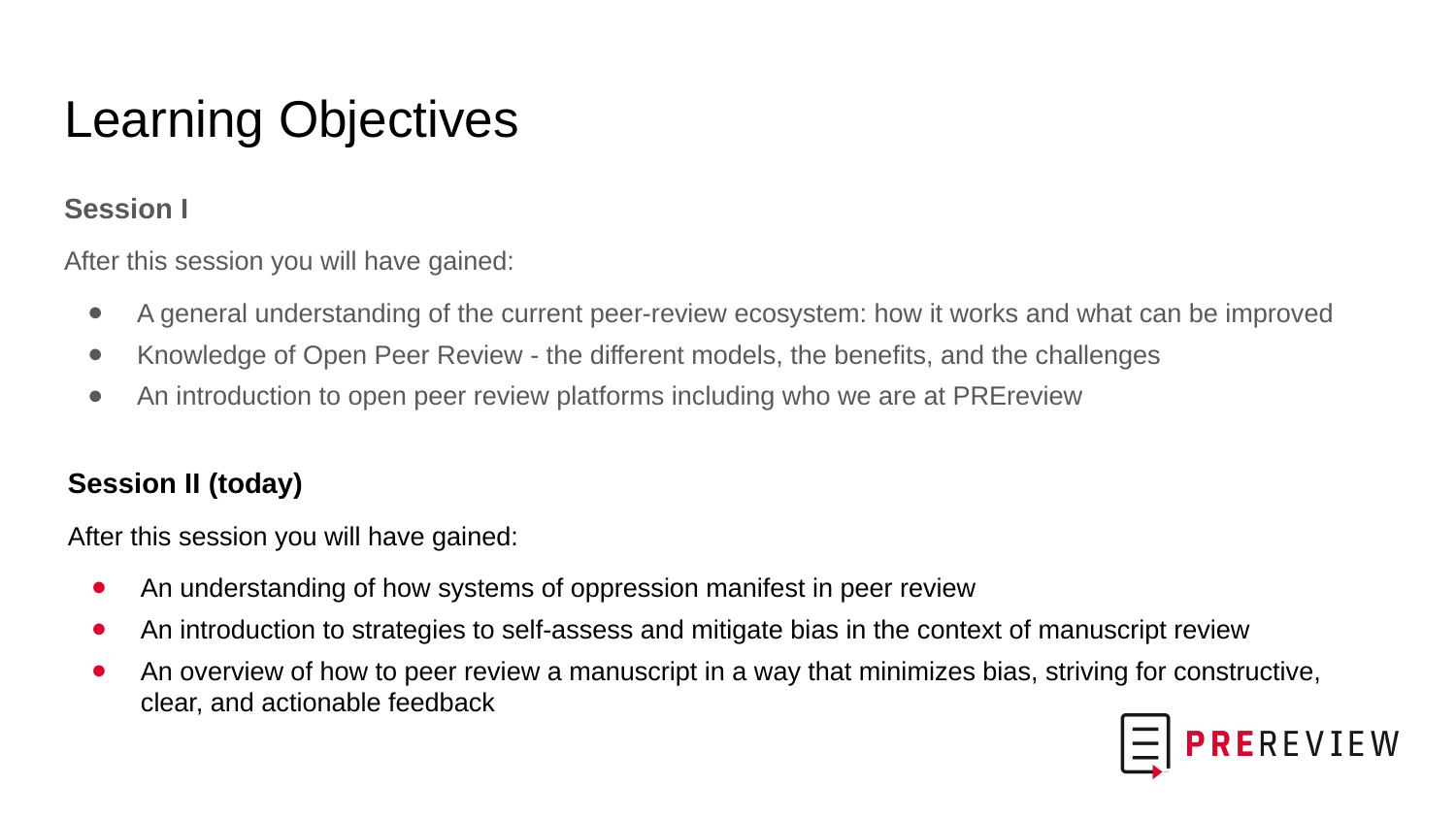

# Learning Objectives
Session I
After this session you will have gained:
A general understanding of the current peer-review ecosystem: how it works and what can be improved
Knowledge of Open Peer Review - the different models, the benefits, and the challenges
An introduction to open peer review platforms including who we are at PREreview
Session II (today)
After this session you will have gained:
An understanding of how systems of oppression manifest in peer review
An introduction to strategies to self-assess and mitigate bias in the context of manuscript review
An overview of how to peer review a manuscript in a way that minimizes bias, striving for constructive, clear, and actionable feedback